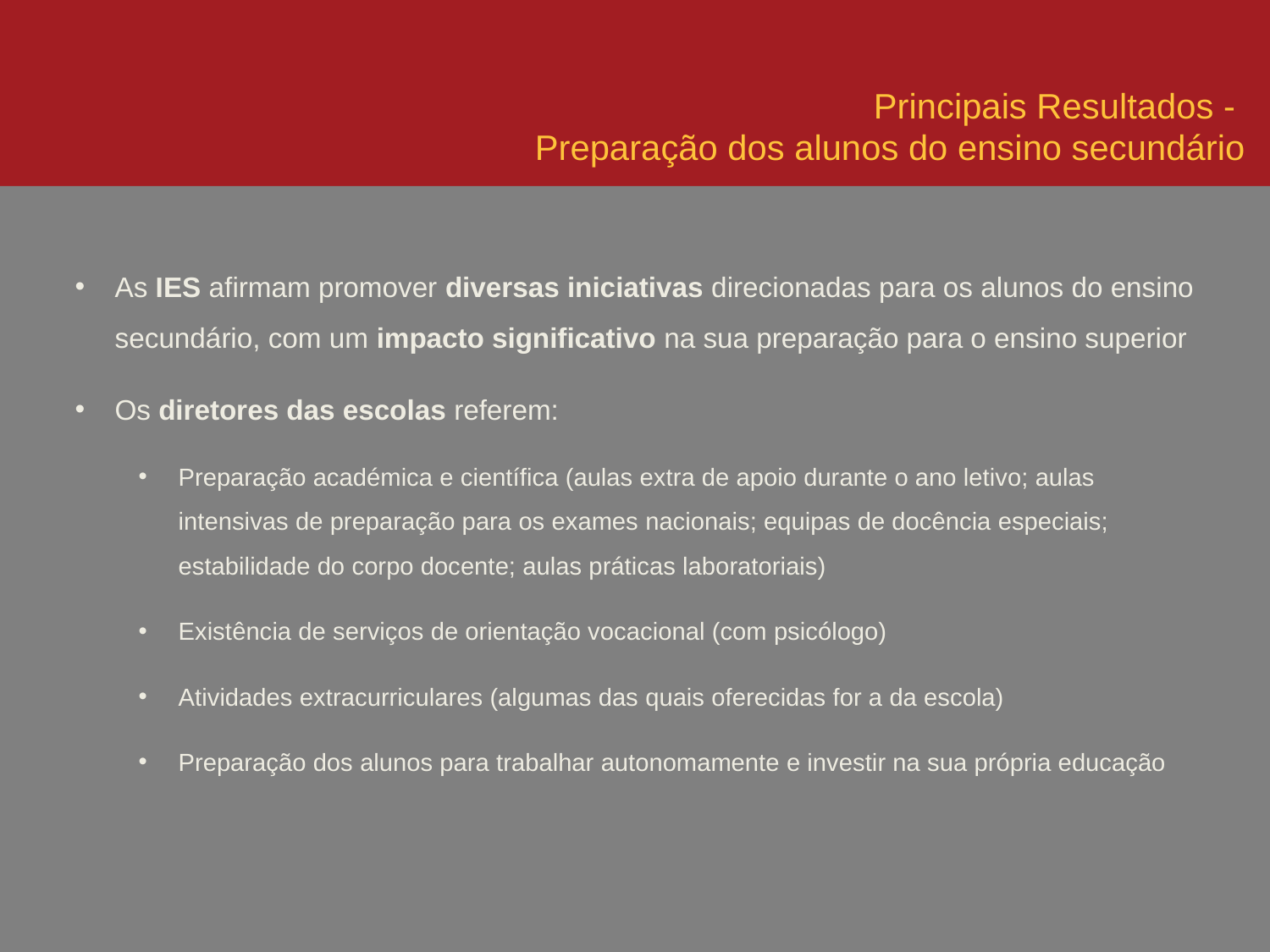

Principais Resultados -
Preparação dos alunos do ensino secundário
As IES afirmam promover diversas iniciativas direcionadas para os alunos do ensino secundário, com um impacto significativo na sua preparação para o ensino superior
Os diretores das escolas referem:
Preparação académica e científica (aulas extra de apoio durante o ano letivo; aulas intensivas de preparação para os exames nacionais; equipas de docência especiais; estabilidade do corpo docente; aulas práticas laboratoriais)
Existência de serviços de orientação vocacional (com psicólogo)
Atividades extracurriculares (algumas das quais oferecidas for a da escola)
Preparação dos alunos para trabalhar autonomamente e investir na sua própria educação